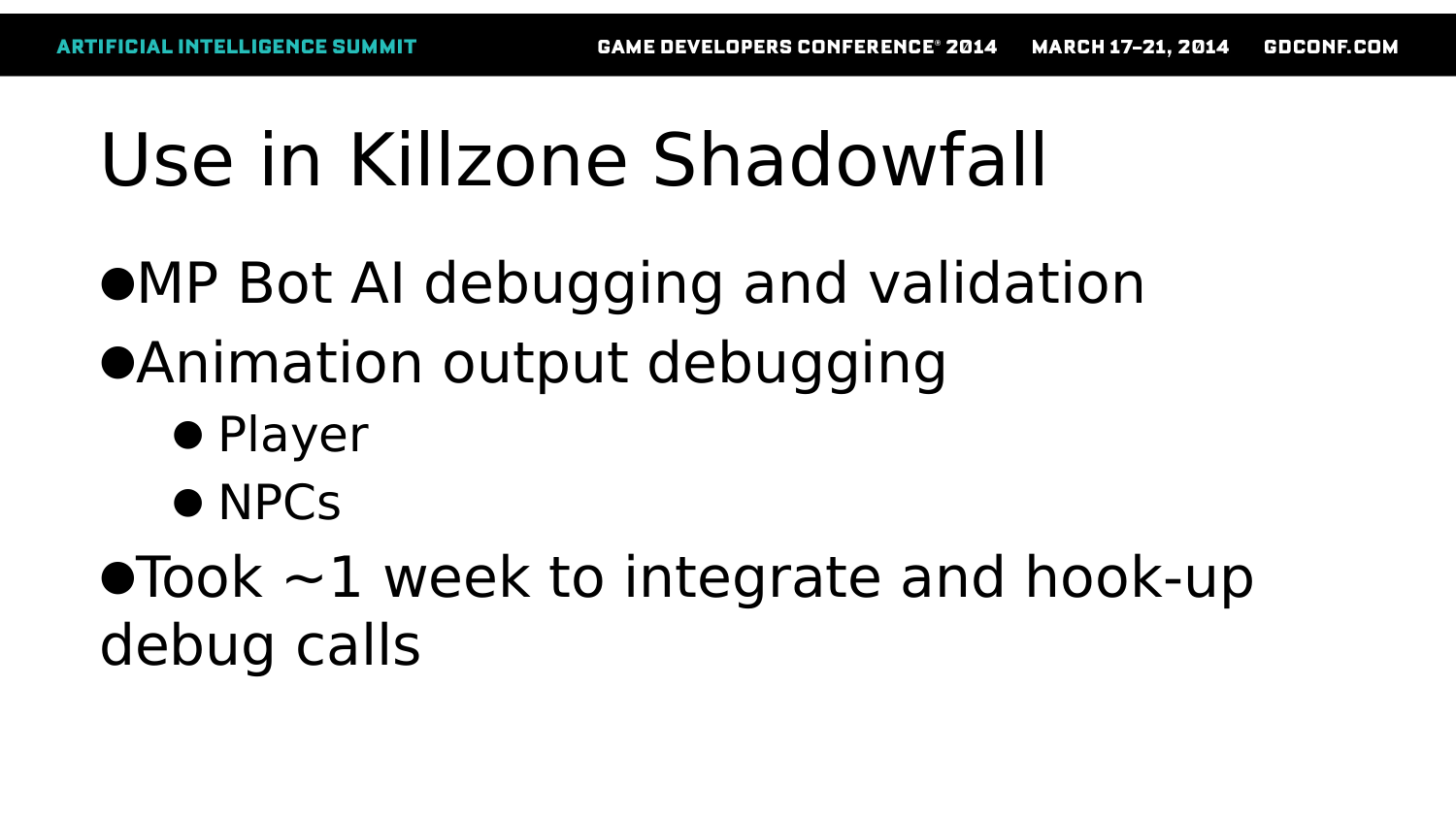

# Use in Killzone Shadowfall
MP Bot AI debugging and validation
Animation output debugging
Player
NPCs
Took ~1 week to integrate and hook-up debug calls